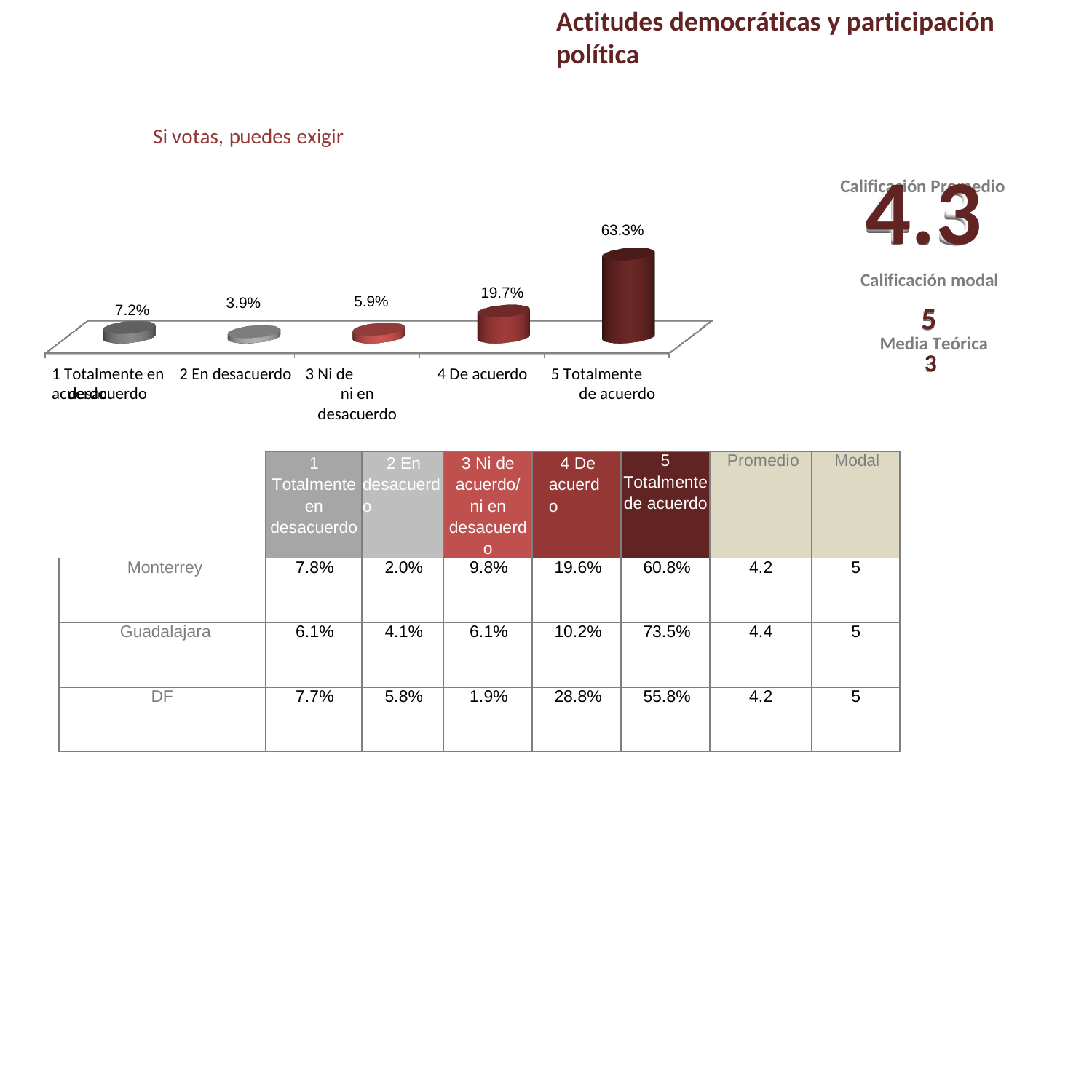

Actitudes democráticas y participación política

Si votas, puedes exigir

Calificación Promedio

4.3
Calificación modal

5
Media Teórica
3

63.3%
19.7%

5.9%
3.9%
7.2%

5 Totalmente de acuerdo
1 Totalmente en    2 En desacuerdo	3 Ni de acuerdo
4 De acuerdo
ni en desacuerdo
desacuerdo
|  | 1 Totalmente en desacuerdo | 2 En desacuerdo | 3 Ni de acuerdo/ ni en desacuerdo | 4 De acuerdo | 5 Totalmente de acuerdo | Promedio | Modal |
| --- | --- | --- | --- | --- | --- | --- | --- |
| Monterrey | 7.8% | 2.0% | 9.8% | 19.6% | 60.8% | 4.2 | 5 |
| Guadalajara | 6.1% | 4.1% | 6.1% | 10.2% | 73.5% | 4.4 | 5 |
| DF | 7.7% | 5.8% | 1.9% | 28.8% | 55.8% | 4.2 | 5 |